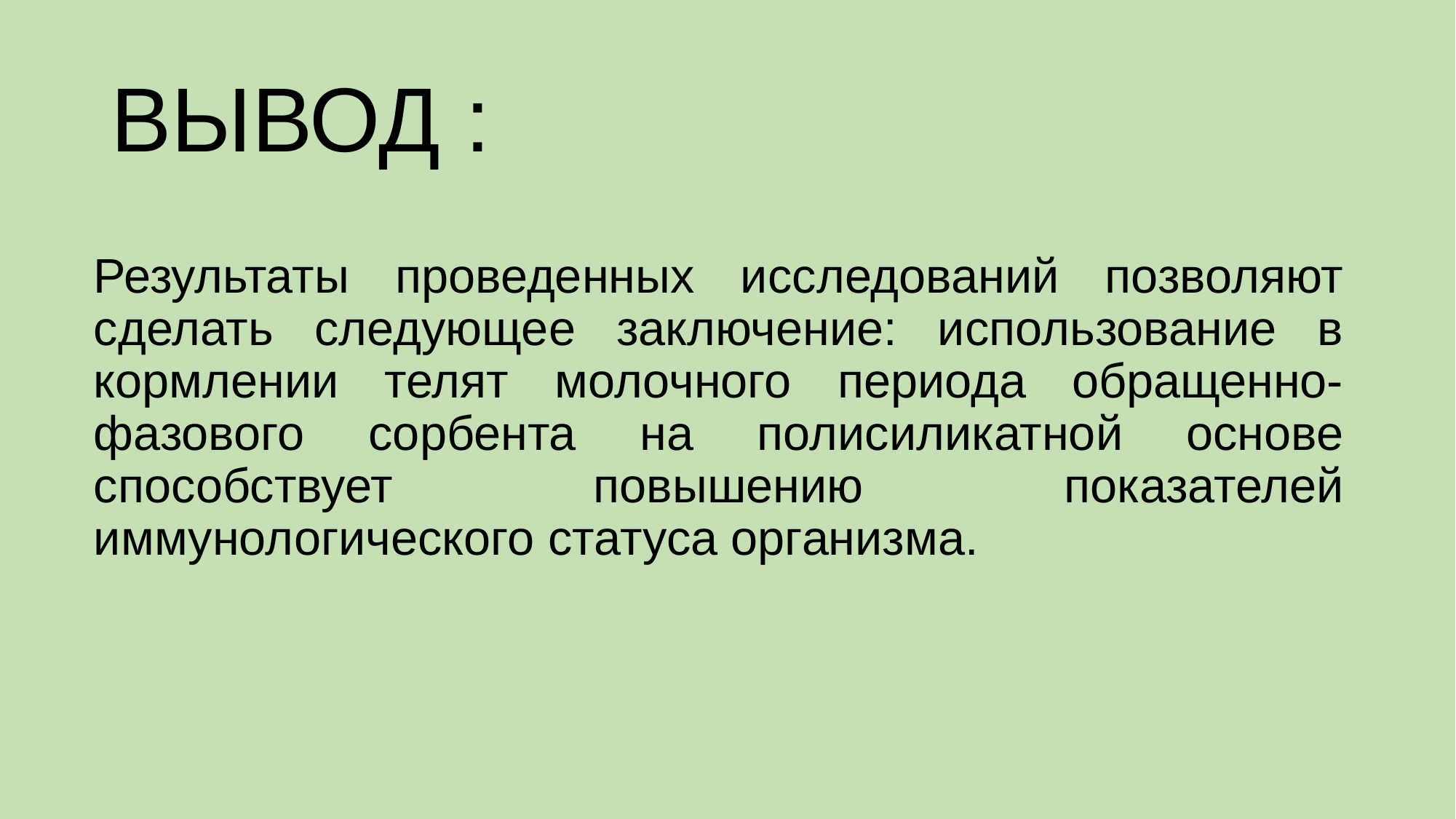

# ВЫВОД :
Результаты проведенных исследований позволяют сделать следующее заключение: использование в кормлении телят молочного периода обращенно-фазового сорбента на полисиликатной основе способствует повышению показателей иммунологического статуса организма.